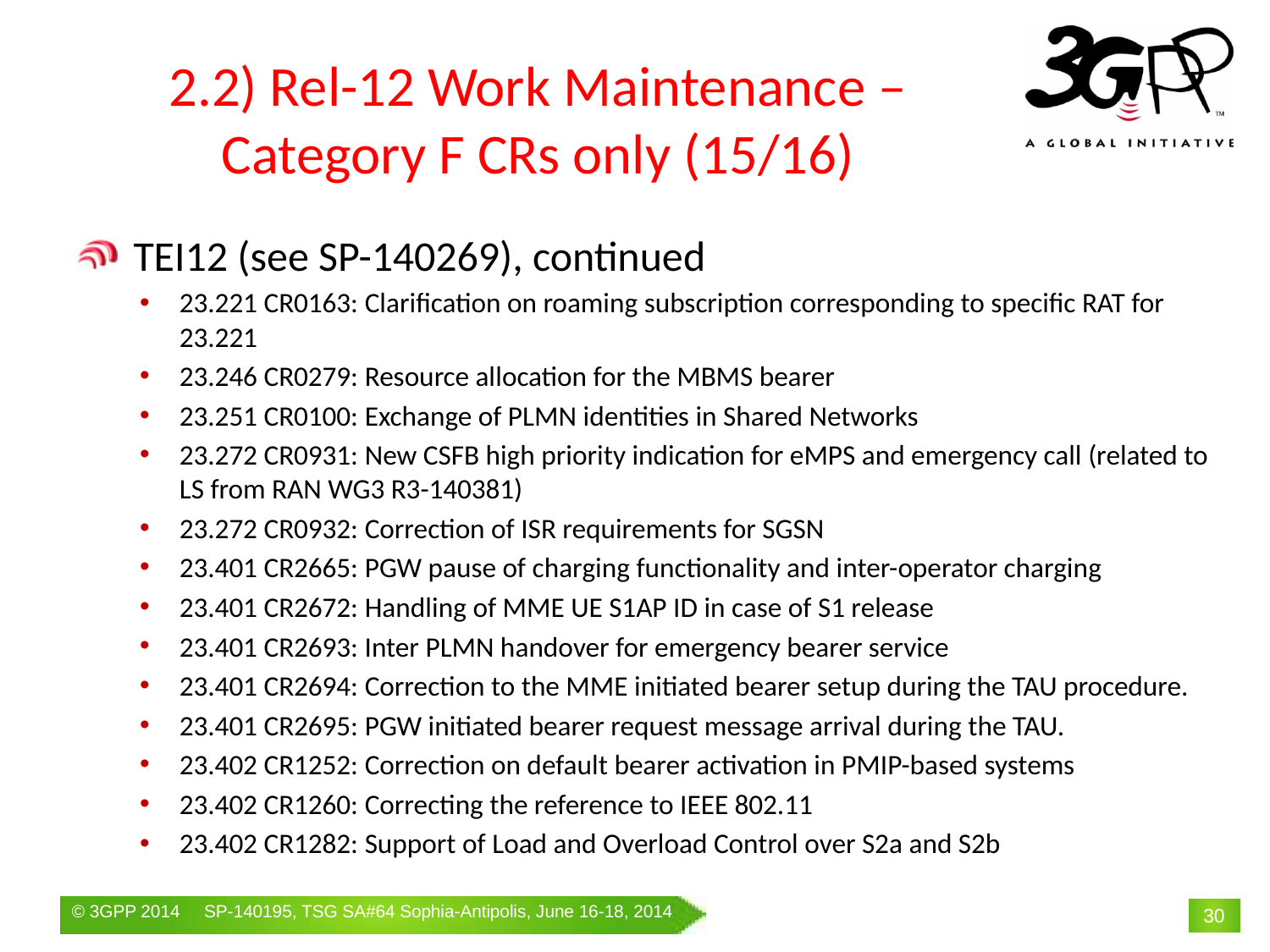

# 2.2) Rel-12 Work Maintenance – Category F CRs only (15/16)
 TEI12 (see SP-140269), continued
23.221 CR0163: Clarification on roaming subscription corresponding to specific RAT for 23.221
23.246 CR0279: Resource allocation for the MBMS bearer
23.251 CR0100: Exchange of PLMN identities in Shared Networks
23.272 CR0931: New CSFB high priority indication for eMPS and emergency call (related to LS from RAN WG3 R3-140381)
23.272 CR0932: Correction of ISR requirements for SGSN
23.401 CR2665: PGW pause of charging functionality and inter-operator charging
23.401 CR2672: Handling of MME UE S1AP ID in case of S1 release
23.401 CR2693: Inter PLMN handover for emergency bearer service
23.401 CR2694: Correction to the MME initiated bearer setup during the TAU procedure.
23.401 CR2695: PGW initiated bearer request message arrival during the TAU.
23.402 CR1252: Correction on default bearer activation in PMIP-based systems
23.402 CR1260: Correcting the reference to IEEE 802.11
23.402 CR1282: Support of Load and Overload Control over S2a and S2b